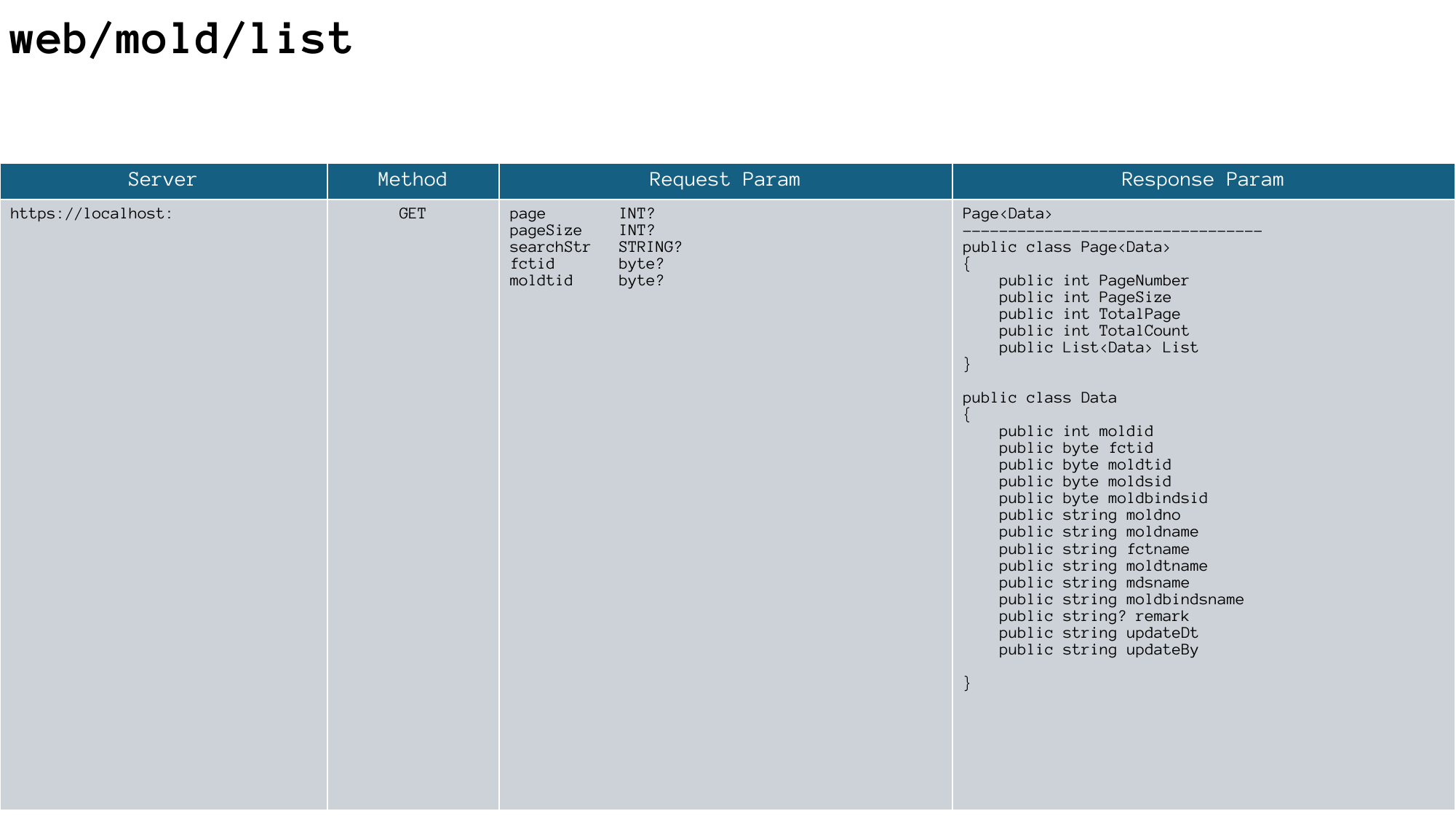

web/mold/list
| Server | Method | Request Param | Response Param |
| --- | --- | --- | --- |
| https://localhost: | GET | page INT? pageSize INT? searchStr STRING? fctid byte? moldtid byte? | Page<Data> --------------------------------- public class Page<Data> { public int PageNumber public int PageSize public int TotalPage public int TotalCount public List<Data> List } public class Data { public int moldid public byte fctid public byte moldtid public byte moldsid public byte moldbindsid public string moldno public string moldname public string fctname public string moldtname public string mdsname public string moldbindsname public string? remark public string updateDt public string updateBy } |